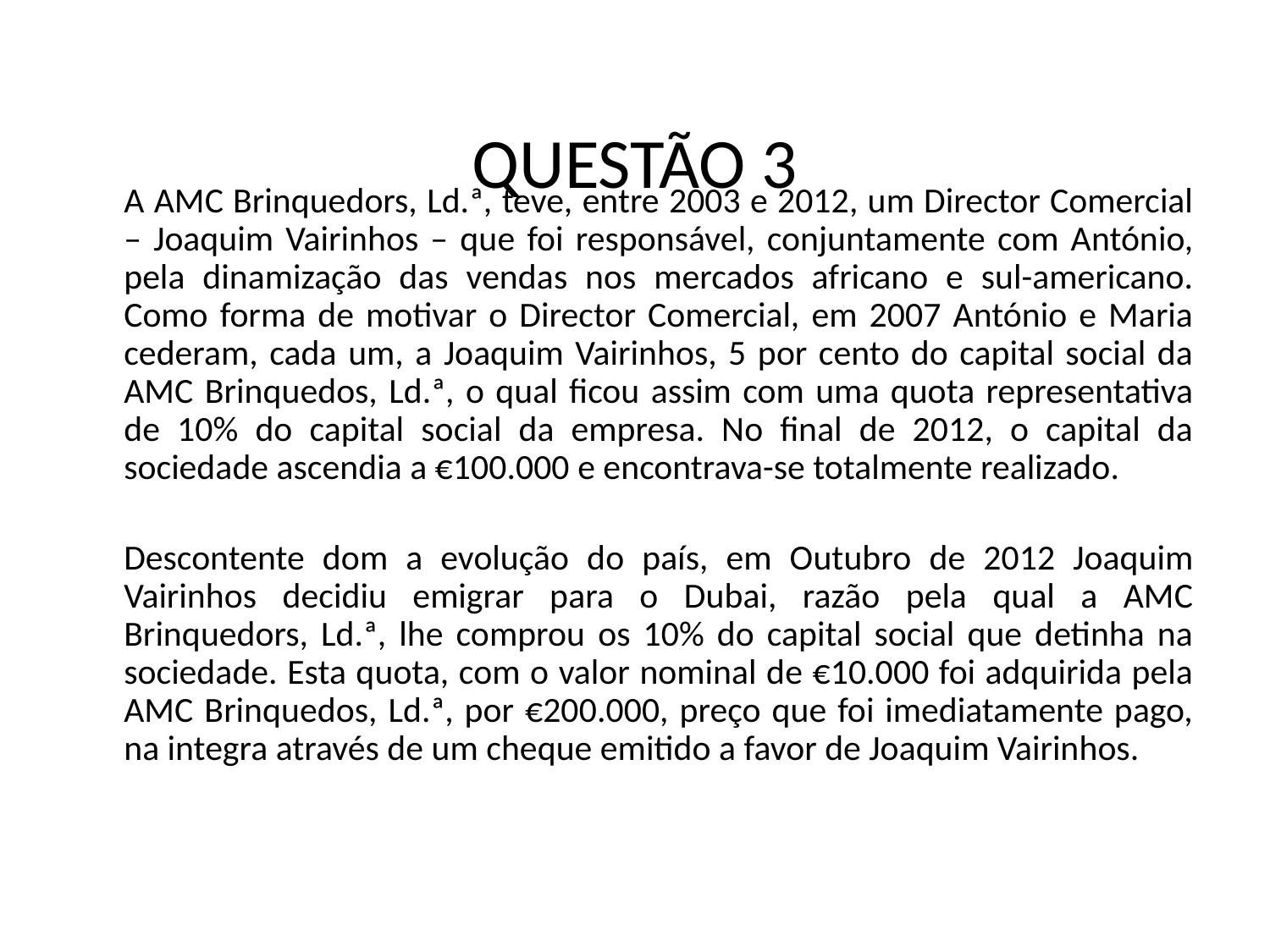

# QUESTÃO 3
	A AMC Brinquedors, Ld.ª, teve, entre 2003 e 2012, um Director Comercial – Joaquim Vairinhos – que foi responsável, conjuntamente com António, pela dinamização das vendas nos mercados africano e sul-americano. Como forma de motivar o Director Comercial, em 2007 António e Maria cederam, cada um, a Joaquim Vairinhos, 5 por cento do capital social da AMC Brinquedos, Ld.ª, o qual ficou assim com uma quota representativa de 10% do capital social da empresa. No final de 2012, o capital da sociedade ascendia a €100.000 e encontrava-se totalmente realizado.

	Descontente dom a evolução do país, em Outubro de 2012 Joaquim Vairinhos decidiu emigrar para o Dubai, razão pela qual a AMC Brinquedors, Ld.ª, lhe comprou os 10% do capital social que detinha na sociedade. Esta quota, com o valor nominal de €10.000 foi adquirida pela AMC Brinquedos, Ld.ª, por €200.000, preço que foi imediatamente pago, na integra através de um cheque emitido a favor de Joaquim Vairinhos.